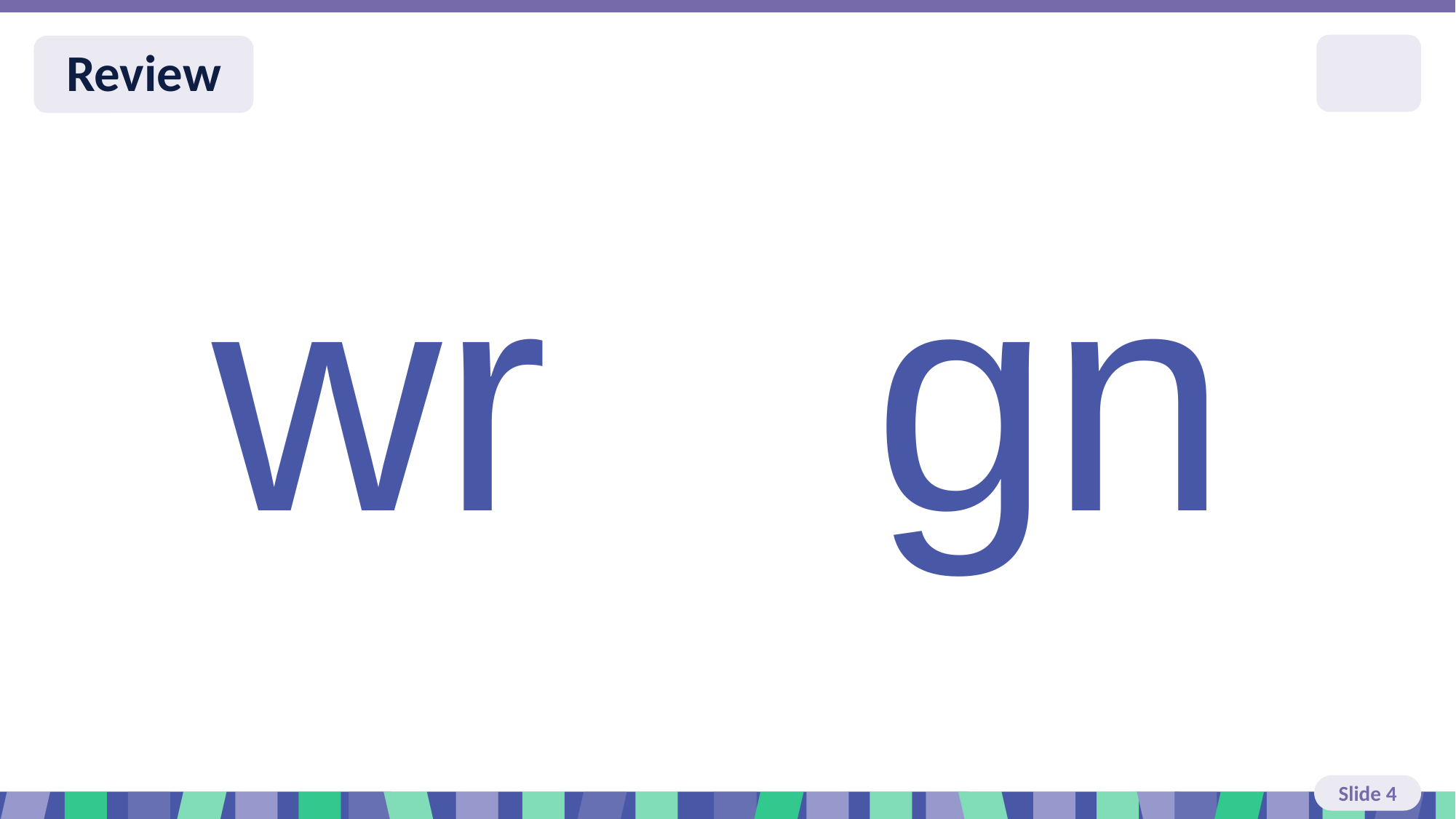

# Slide 4 Review You do
 wr
 gn